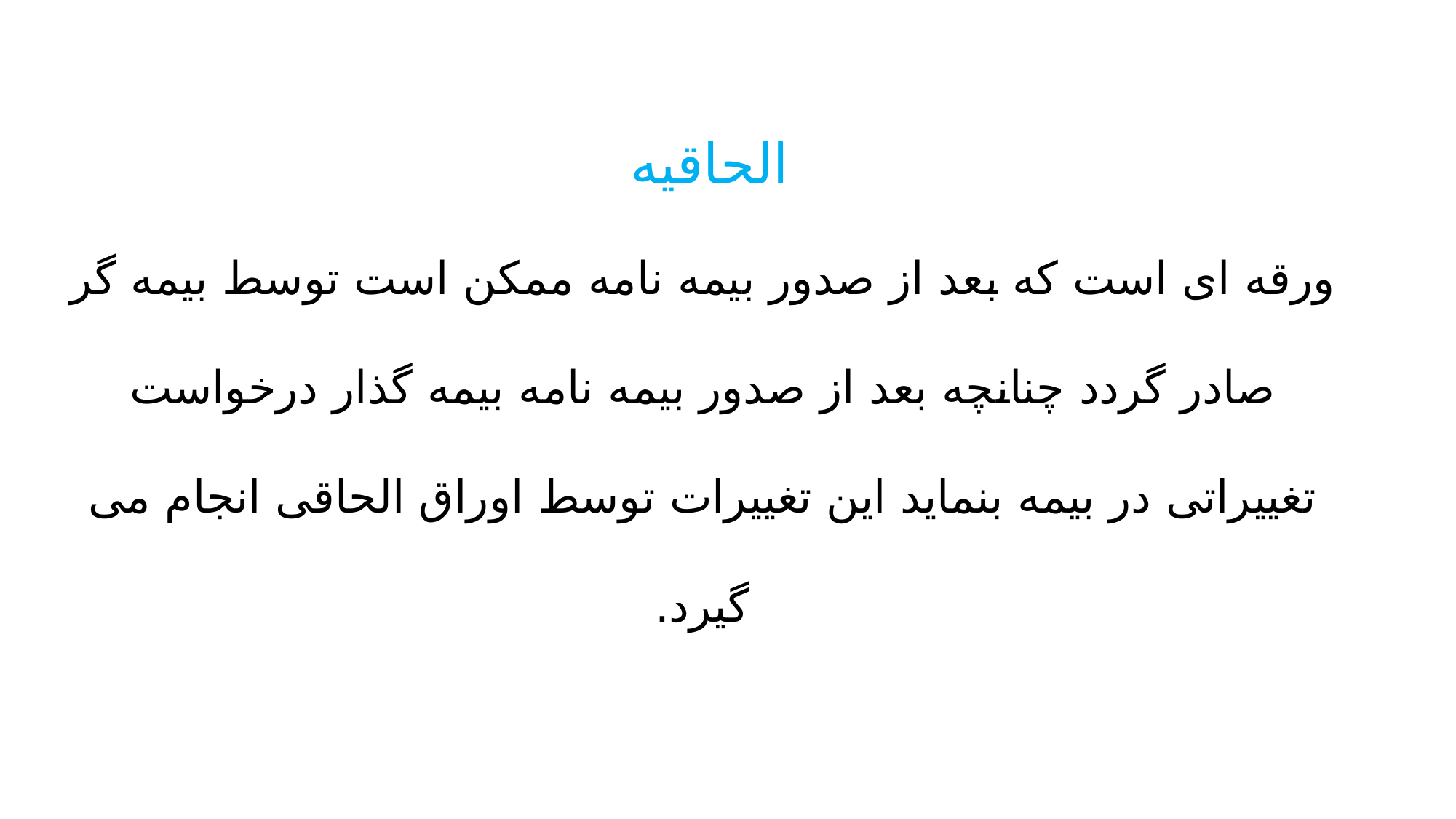

# الحاقیه ورقه ای است که بعد از صدور بیمه نامه ممکن است توسط بیمه گر صادر گردد چنانچه بعد از صدور بیمه نامه بیمه گذار درخواست تغییراتی در بیمه بنماید این تغییرات توسط اوراق الحاقی انجام می گیرد.